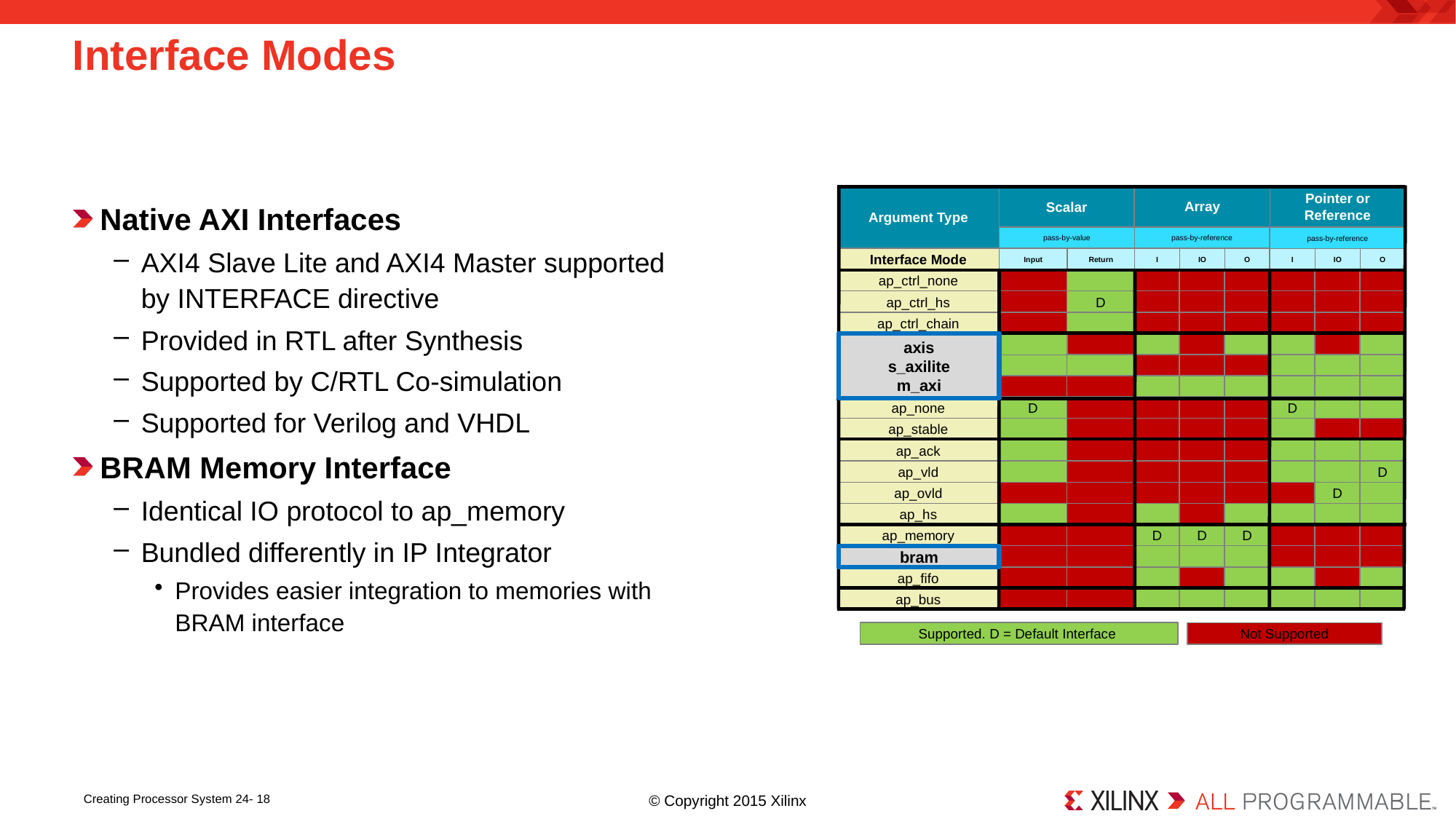

# Interface Modes
Argument Type
Scalar
Array
Pointer or Reference
pass-by-value
pass-by-reference
pass-by-reference
Interface Mode
Input
Return
I
IO
O
I
IO
O
ap_ctrl_none

ap_ctrl_hs

D

ap_ctrl_chain

axis

s_axilite

m_axi

ap_none
D

D

ap_stable

ap_ack

ap_vld

D
ap_ovld

D

ap_hs

ap_memory

D
D
D

bram

ap_fifo

ap_bus

Supported. D = Default Interface
Not Supported
Native AXI Interfaces
AXI4 Slave Lite and AXI4 Master supported by INTERFACE directive
Provided in RTL after Synthesis
Supported by C/RTL Co-simulation
Supported for Verilog and VHDL
BRAM Memory Interface
Identical IO protocol to ap_memory
Bundled differently in IP Integrator
Provides easier integration to memories with BRAM interface

axis
s_axilite
m_axi
bram
Creating Processor System 24- 18
© Copyright 2015 Xilinx